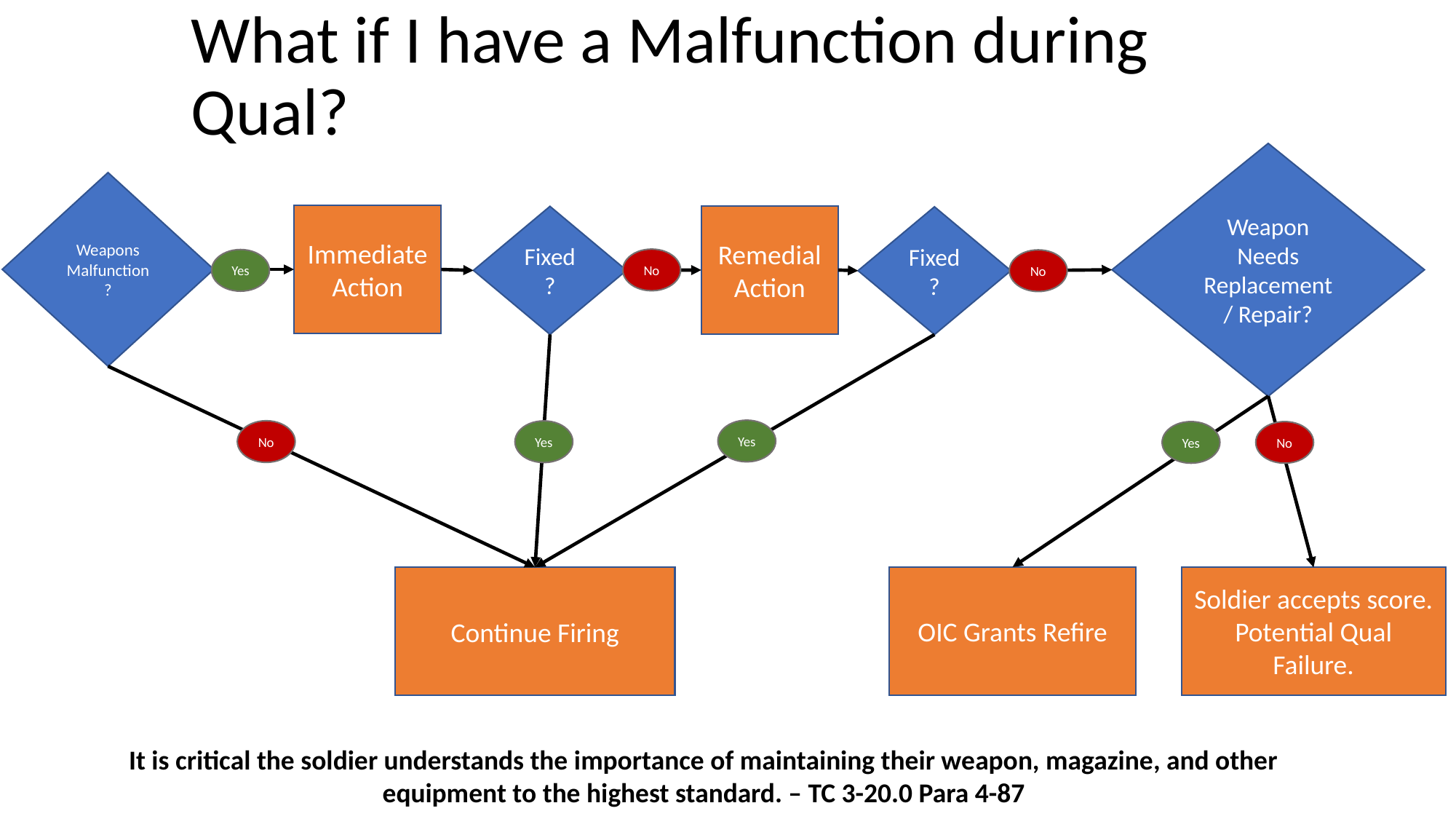

# What if I have a Malfunction during Qual?
Weapon Needs Replacement/ Repair?
Weapons Malfunction?
Immediate Action
Remedial Action
Fixed?
Fixed?
No
Yes
No
Yes
No
Yes
Yes
No
OIC Grants Refire
Continue Firing
Soldier accepts score. Potential Qual Failure.
It is critical the soldier understands the importance of maintaining their weapon, magazine, and other equipment to the highest standard. – TC 3-20.0 Para 4-87